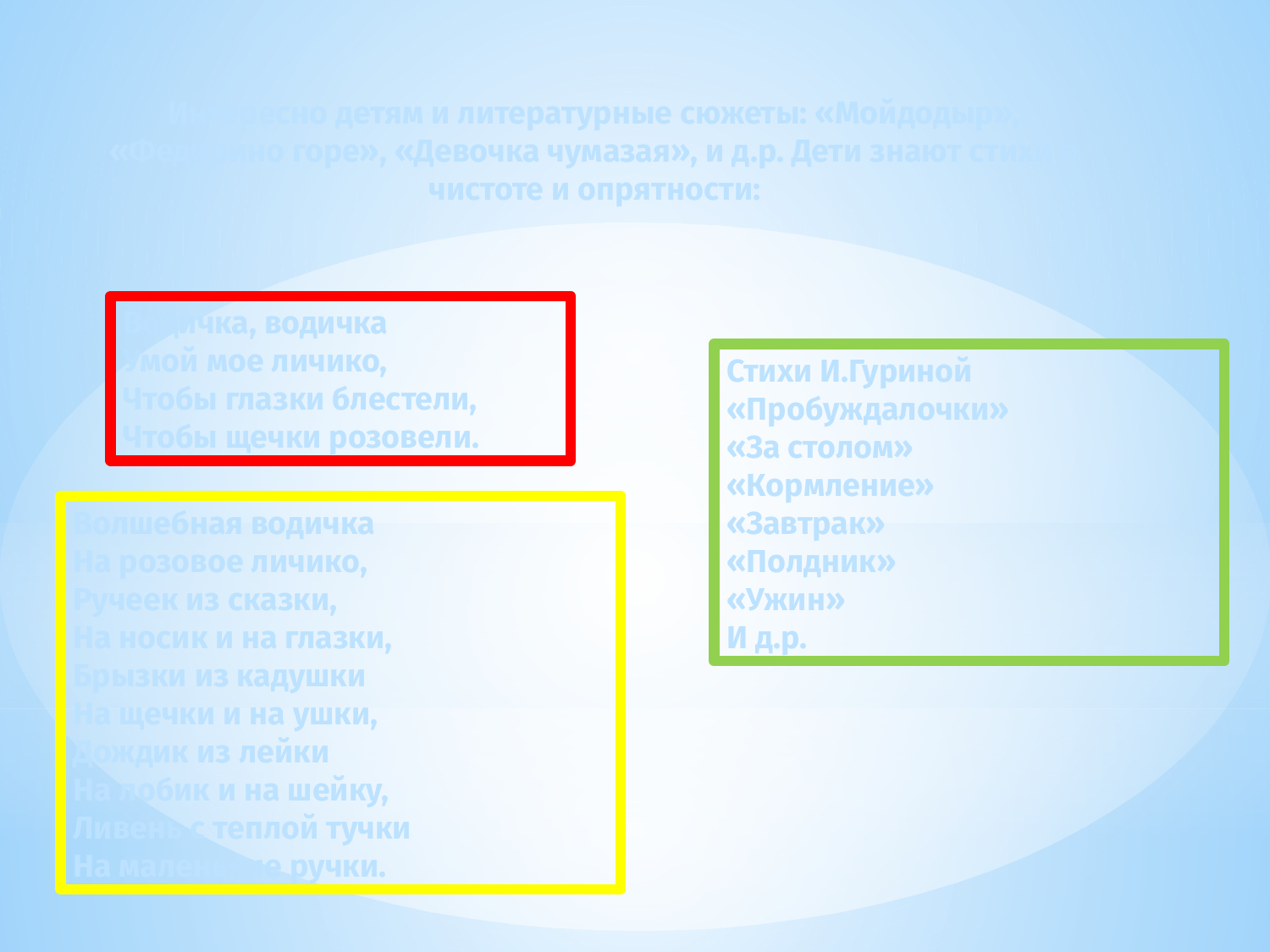

Интересно детям и литературные сюжеты: «Мойдодыр», «Федорино горе», «Девочка чумазая», и д.р. Дети знают стихи о чистоте и опрятности:
Водичка, водичка
Умой мое личико,
Чтобы глазки блестели,
Чтобы щечки розовели.
Стихи И.Гуриной
«Пробуждалочки»
«За столом»
«Кормление»
«Завтрак»
«Полдник»
«Ужин»
И д.р.
Волшебная водичка
На розовое личико,
Ручеек из сказки,
На носик и на глазки,
Брызки из кадушки
На щечки и на ушки,
Дождик из лейки
На лобик и на шейку,
Ливень с теплой тучки
На маленькие ручки.